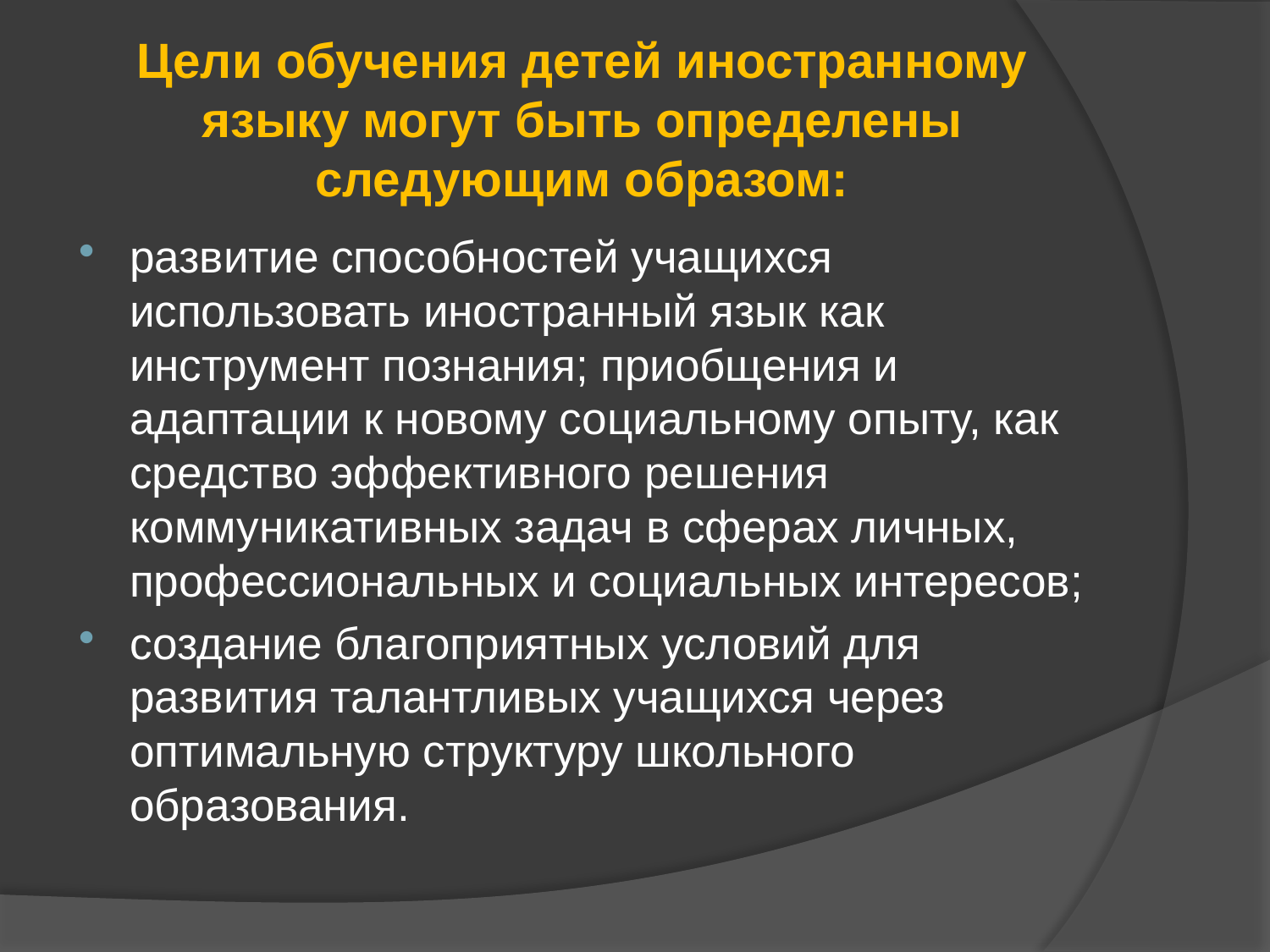

# Цели обучения детей иностранному языку могут быть определены следующим образом:
развитие способностей учащихся использовать иностранный язык как инструмент познания; приобщения и адаптации к новому социальному опыту, как средство эффективного решения коммуникативных задач в сферах личных, профессиональных и социальных интересов;
создание благоприятных условий для развития талантливых учащихся через оптимальную структуру школьного образования.